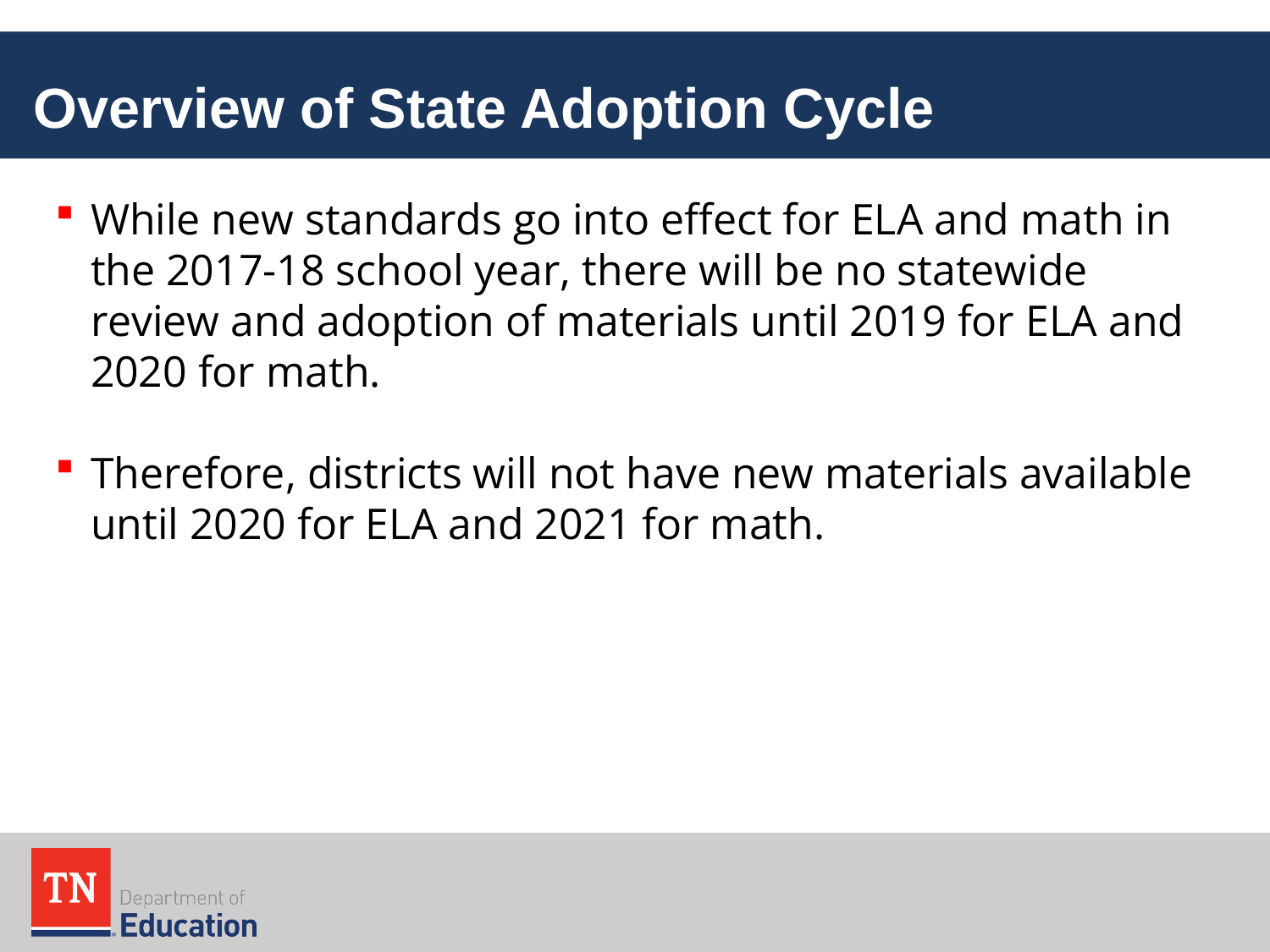

# Overview of State Adoption Cycle
While new standards go into effect for ELA and math in the 2017-18 school year, there will be no statewide review and adoption of materials until 2019 for ELA and 2020 for math.

Therefore, districts will not have new materials available until 2020 for ELA and 2021 for math.